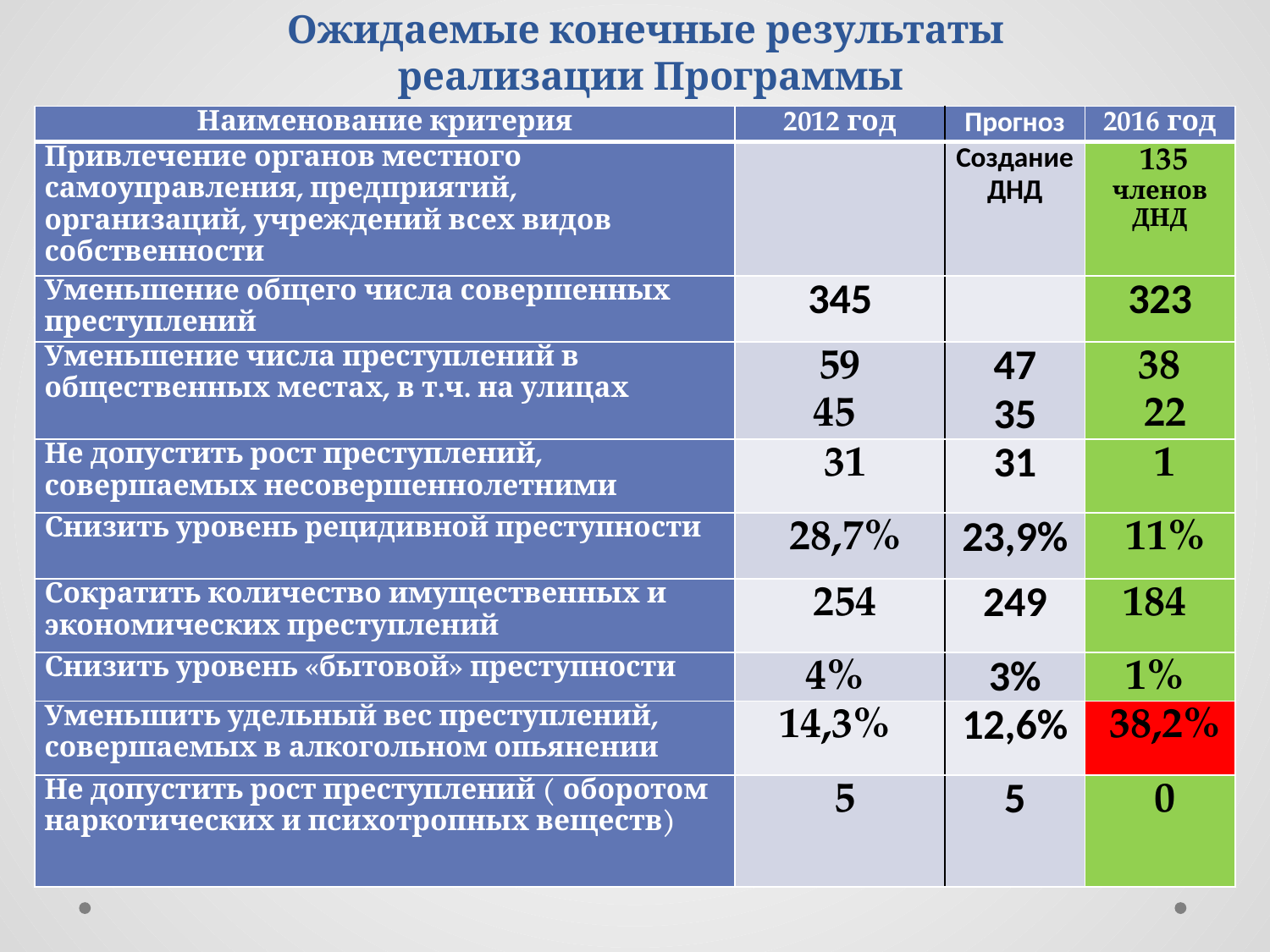

# Ожидаемые конечные результаты реализации Программы
| Наименование критерия | 2012 год | Прогноз | 2016 год |
| --- | --- | --- | --- |
| Привлечение органов местного самоуправления, предприятий, организаций, учреждений всех видов собственности |  | Создание ДНД | 135 членов ДНД |
| Уменьшение общего числа совершенных преступлений | 345 |  | 323 |
| Уменьшение числа преступлений в общественных местах, в т.ч. на улицах | 59 45 | 47 35 | 38  22 |
| Не допустить рост преступлений, совершаемых несовершеннолетними | 31 | 31 | 1 |
| Снизить уровень рецидивной преступности | 28,7% | 23,9% | 11% |
| Сократить количество имущественных и экономических преступлений | 254 | 249 | 184 |
| Снизить уровень «бытовой» преступности | 4% | 3% | 1% |
| Уменьшить удельный вес преступлений, совершаемых в алкогольном опьянении | 14,3% | 12,6% | 38,2% |
| Не допустить рост преступлений ( оборотом наркотических и психотропных веществ) | 5 | 5 | 0 |